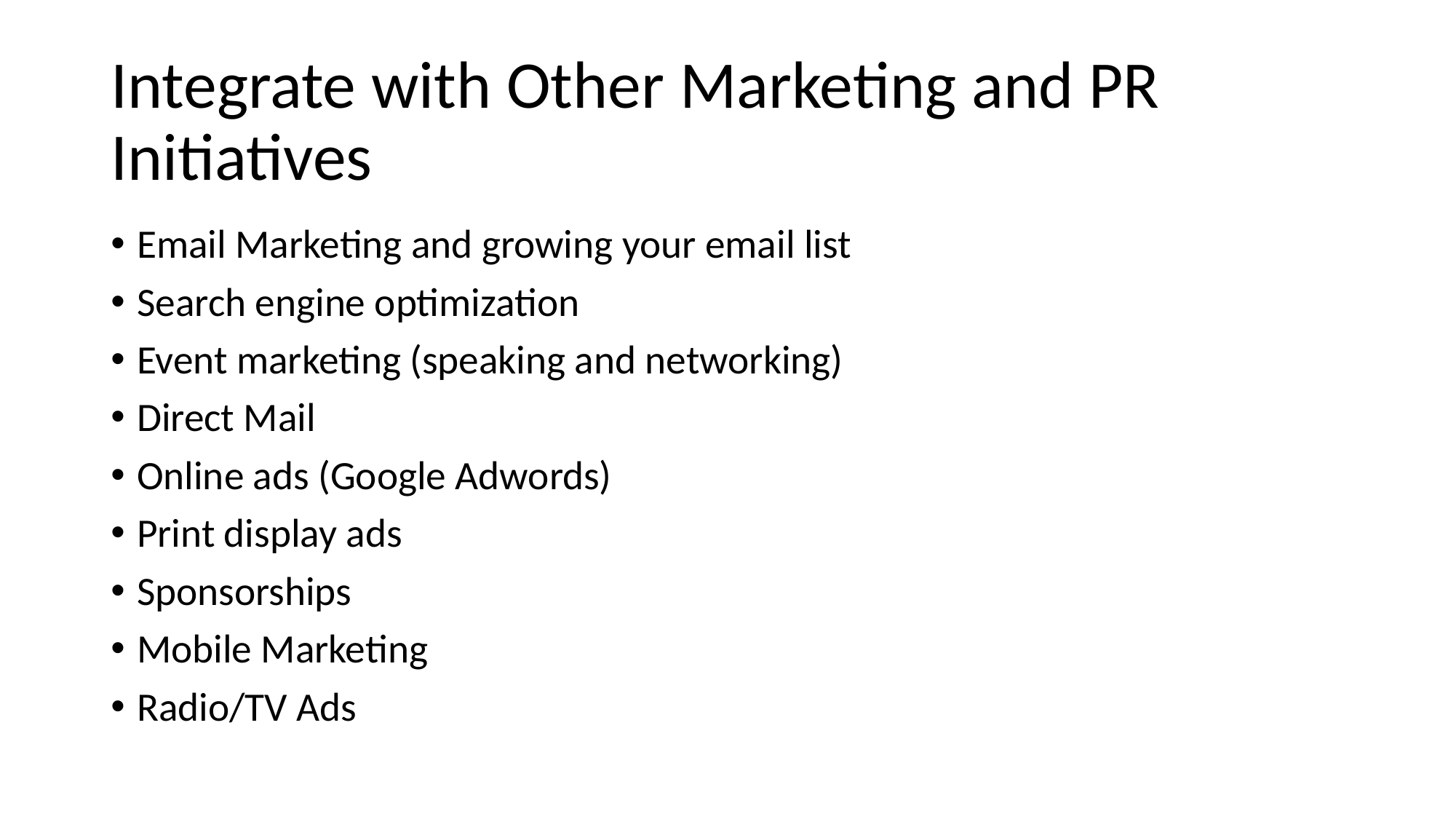

# Integrate with Other Marketing and PR Initiatives
Email Marketing and growing your email list
Search engine optimization
Event marketing (speaking and networking)
Direct Mail
Online ads (Google Adwords)
Print display ads
Sponsorships
Mobile Marketing
Radio/TV Ads